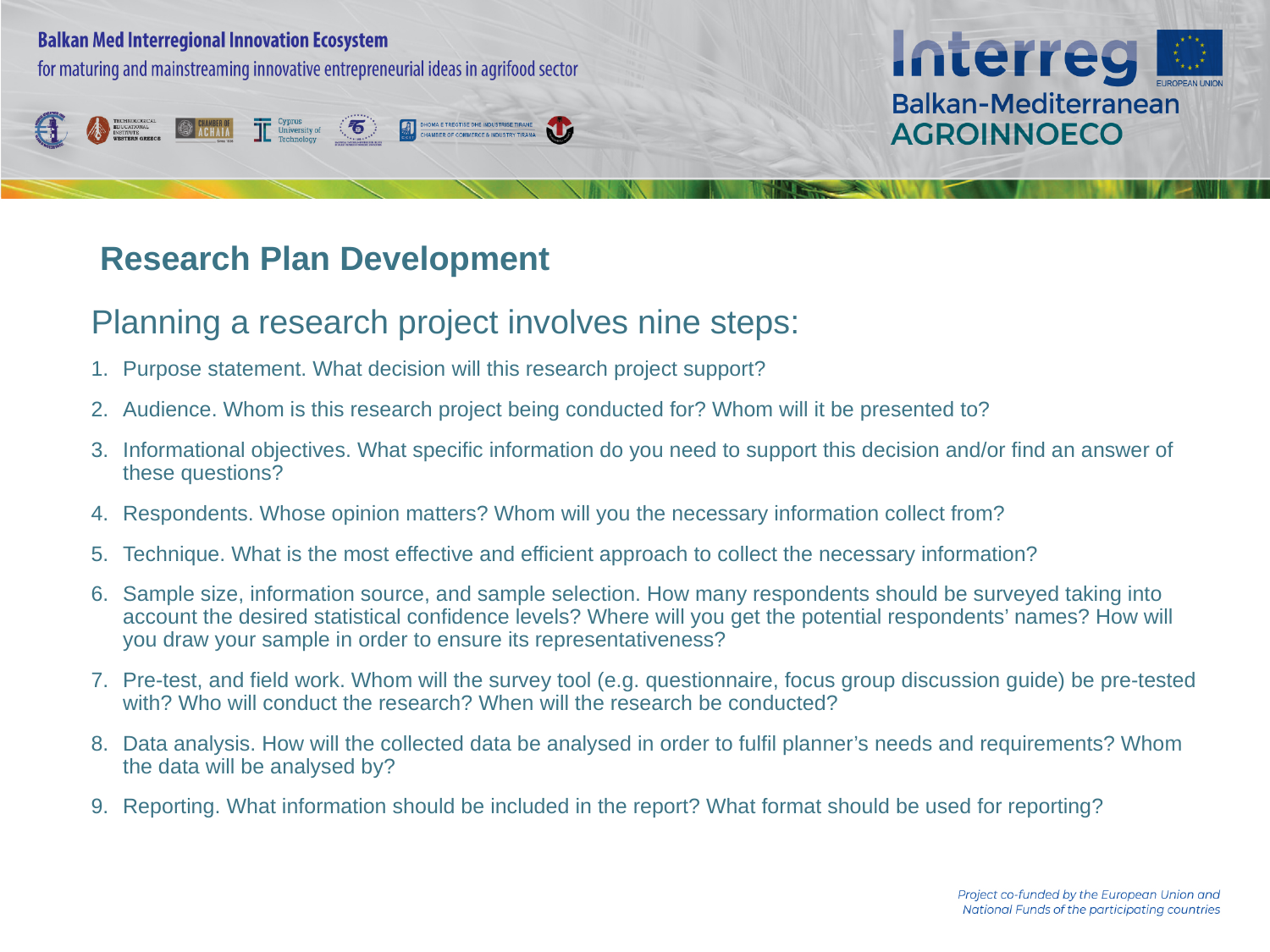

# Research Plan Development
Planning a research project involves nine steps:
Purpose statement. What decision will this research project support?
Audience. Whom is this research project being conducted for? Whom will it be presented to?
Informational objectives. What specific information do you need to support this decision and/or find an answer of these questions?
Respondents. Whose opinion matters? Whom will you the necessary information collect from?
Technique. What is the most effective and efficient approach to collect the necessary information?
Sample size, information source, and sample selection. How many respondents should be surveyed taking into account the desired statistical confidence levels? Where will you get the potential respondents’ names? How will you draw your sample in order to ensure its representativeness?
Pre-test, and field work. Whom will the survey tool (e.g. questionnaire, focus group discussion guide) be pre-tested with? Who will conduct the research? When will the research be conducted?
Data analysis. How will the collected data be analysed in order to fulfil planner’s needs and requirements? Whom the data will be analysed by?
Reporting. What information should be included in the report? What format should be used for reporting?